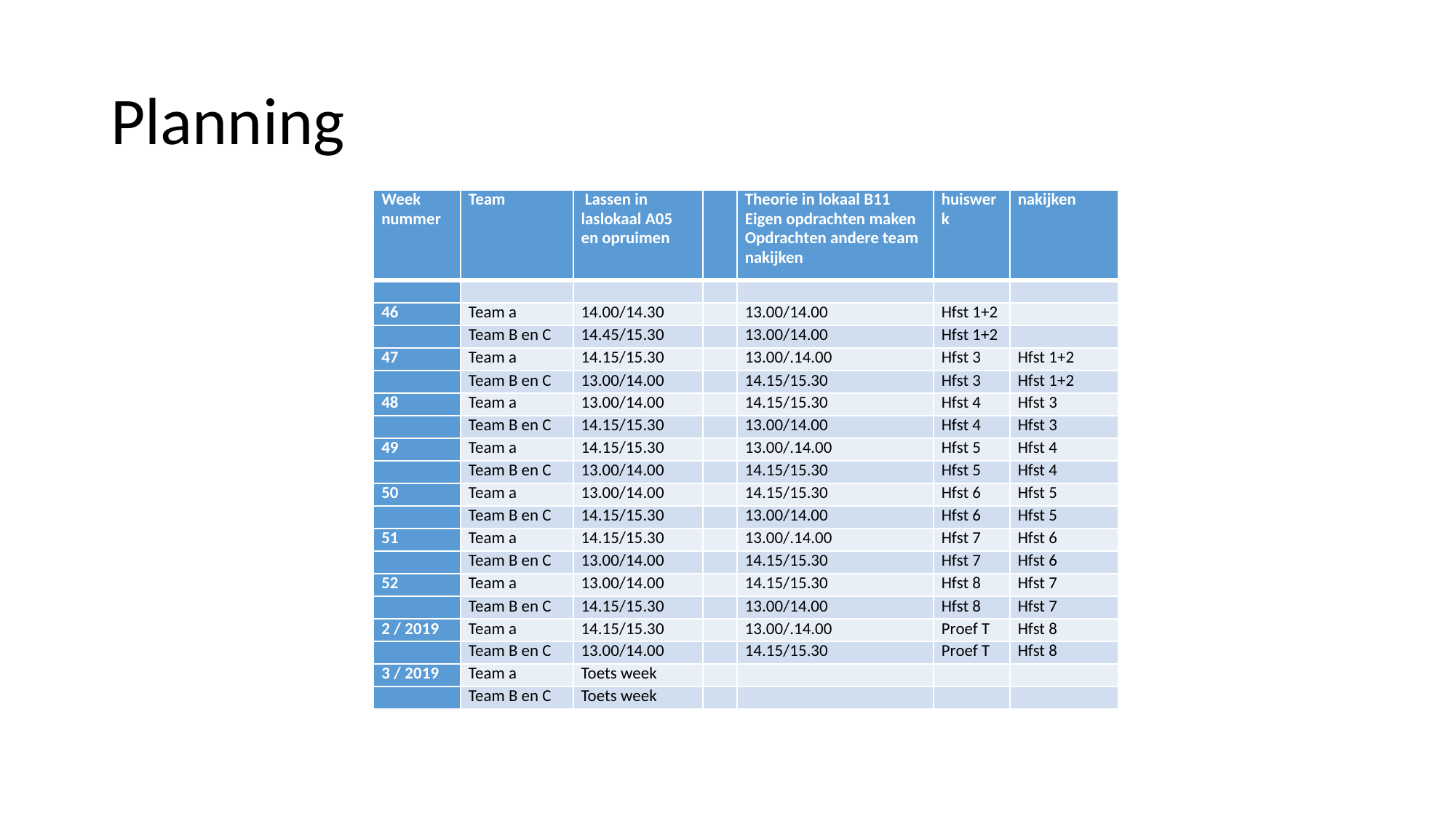

# Planning
| Week nummer | Team | Lassen in laslokaal A05 en opruimen |  | Theorie in lokaal B11 Eigen opdrachten maken Opdrachten andere team nakijken | huiswerk | nakijken |
| --- | --- | --- | --- | --- | --- | --- |
|  |  |  |  |  |  |  |
| 46 | Team a | 14.00/14.30 |  | 13.00/14.00 | Hfst 1+2 |  |
|  | Team B en C | 14.45/15.30 |  | 13.00/14.00 | Hfst 1+2 |  |
| 47 | Team a | 14.15/15.30 |  | 13.00/.14.00 | Hfst 3 | Hfst 1+2 |
|  | Team B en C | 13.00/14.00 |  | 14.15/15.30 | Hfst 3 | Hfst 1+2 |
| 48 | Team a | 13.00/14.00 |  | 14.15/15.30 | Hfst 4 | Hfst 3 |
|  | Team B en C | 14.15/15.30 |  | 13.00/14.00 | Hfst 4 | Hfst 3 |
| 49 | Team a | 14.15/15.30 |  | 13.00/.14.00 | Hfst 5 | Hfst 4 |
|  | Team B en C | 13.00/14.00 |  | 14.15/15.30 | Hfst 5 | Hfst 4 |
| 50 | Team a | 13.00/14.00 |  | 14.15/15.30 | Hfst 6 | Hfst 5 |
|  | Team B en C | 14.15/15.30 |  | 13.00/14.00 | Hfst 6 | Hfst 5 |
| 51 | Team a | 14.15/15.30 |  | 13.00/.14.00 | Hfst 7 | Hfst 6 |
|  | Team B en C | 13.00/14.00 |  | 14.15/15.30 | Hfst 7 | Hfst 6 |
| 52 | Team a | 13.00/14.00 |  | 14.15/15.30 | Hfst 8 | Hfst 7 |
|  | Team B en C | 14.15/15.30 |  | 13.00/14.00 | Hfst 8 | Hfst 7 |
| 2 / 2019 | Team a | 14.15/15.30 |  | 13.00/.14.00 | Proef T | Hfst 8 |
|  | Team B en C | 13.00/14.00 |  | 14.15/15.30 | Proef T | Hfst 8 |
| 3 / 2019 | Team a | Toets week |  |  |  |  |
|  | Team B en C | Toets week |  |  |  |  |